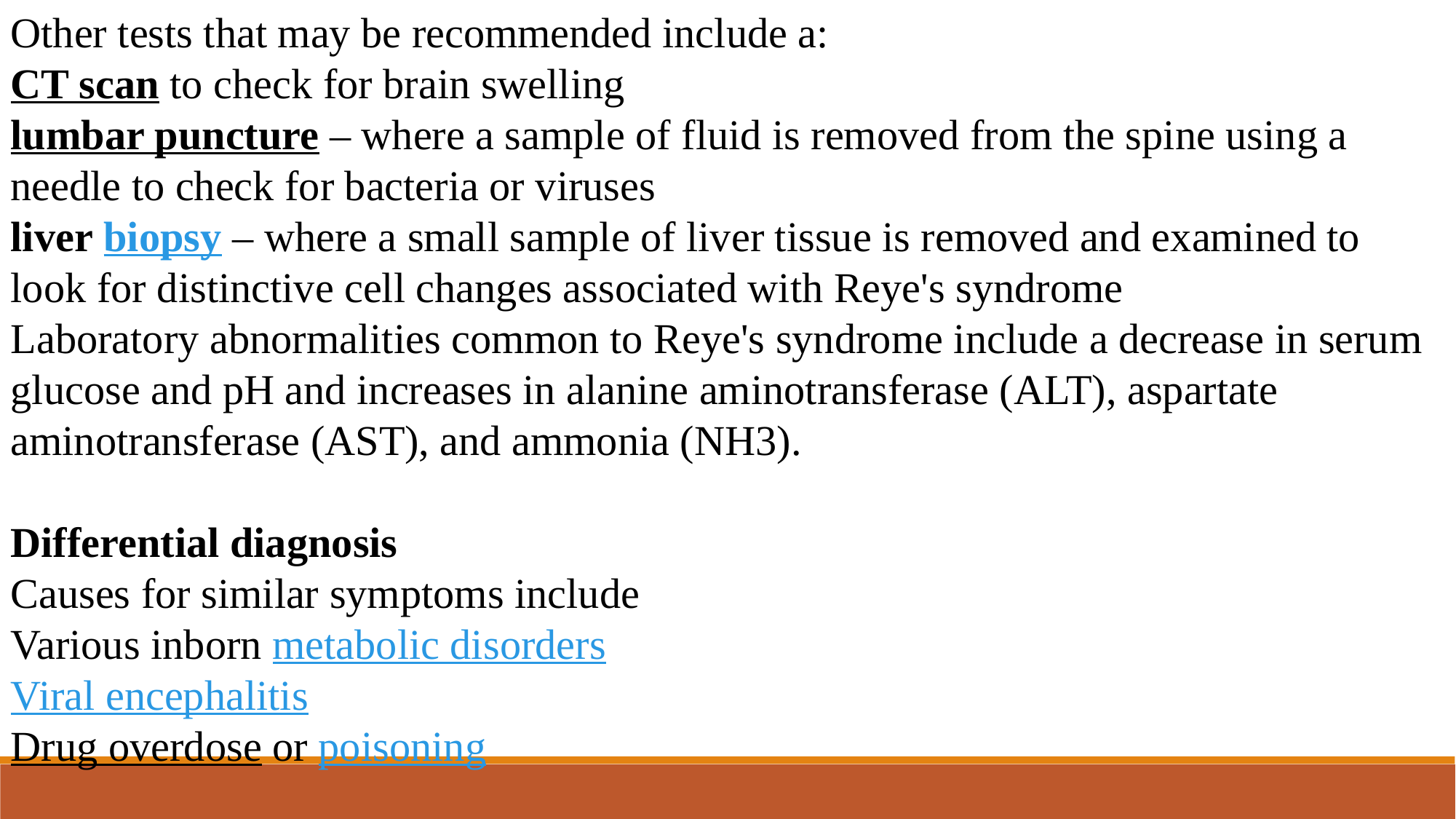

Other tests that may be recommended include a:
CT scan to check for brain swelling
lumbar puncture – where a sample of fluid is removed from the spine using a needle to check for bacteria or viruses
liver biopsy – where a small sample of liver tissue is removed and examined to look for distinctive cell changes associated with Reye's syndrome
Laboratory abnormalities common to Reye's syndrome include a decrease in serum glucose and pH and increases in alanine aminotransferase (ALT), aspartate aminotransferase (AST), and ammonia (NH3).

Differential diagnosis
Causes for similar symptoms include
Various inborn metabolic disorders
Viral encephalitis
Drug overdose or poisoning